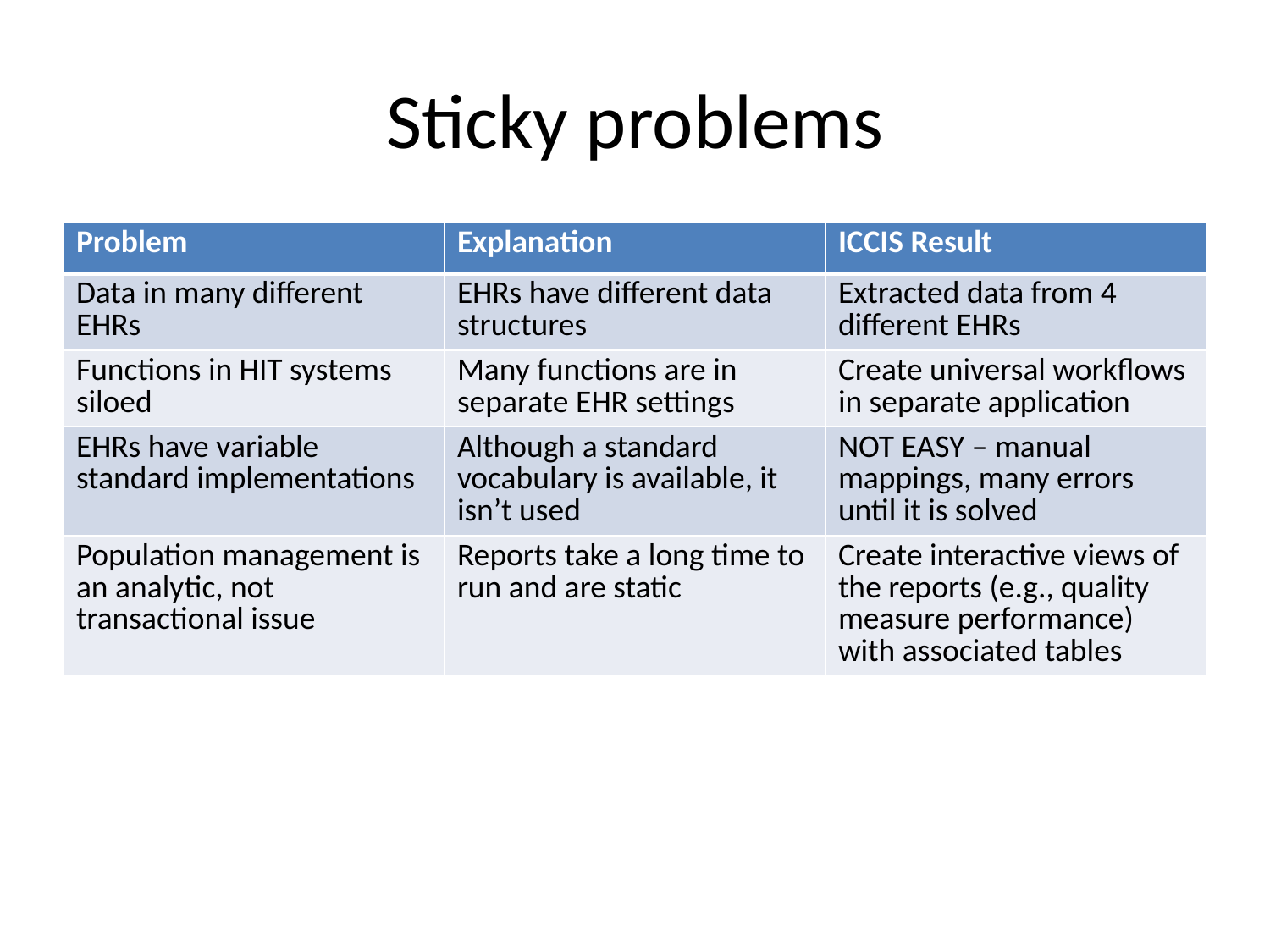

# Sticky problems
| Problem | Explanation | ICCIS Result |
| --- | --- | --- |
| Data in many different EHRs | EHRs have different data structures | Extracted data from 4 different EHRs |
| Functions in HIT systems siloed | Many functions are in separate EHR settings | Create universal workflows in separate application |
| EHRs have variable standard implementations | Although a standard vocabulary is available, it isn’t used | NOT EASY – manual mappings, many errors until it is solved |
| Population management is an analytic, not transactional issue | Reports take a long time to run and are static | Create interactive views of the reports (e.g., quality measure performance) with associated tables |